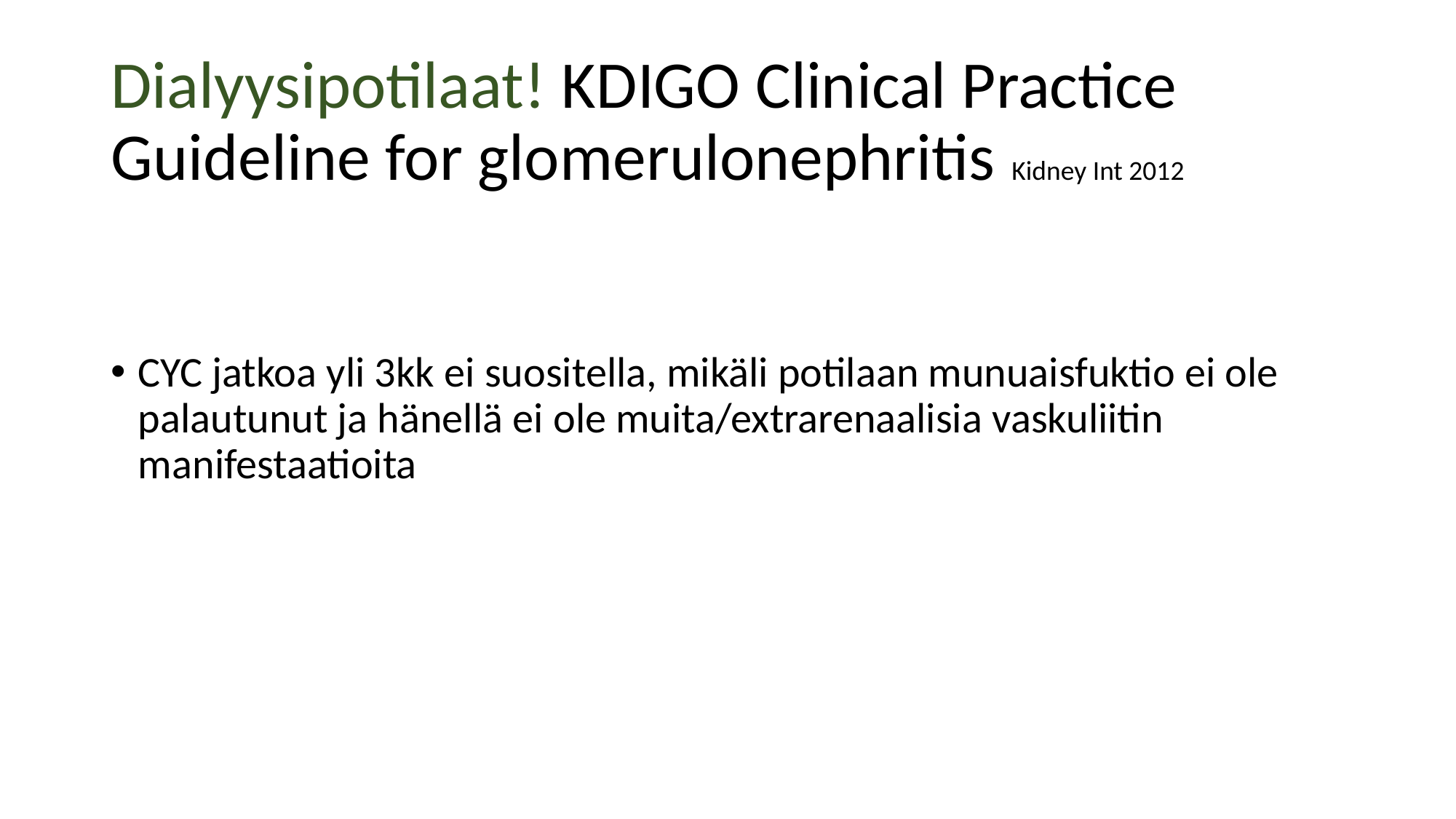

# Dialyysipotilaat! KDIGO Clinical Practice Guideline for glomerulonephritis Kidney Int 2012

CYC jatkoa yli 3kk ei suositella, mikäli potilaan munuaisfuktio ei ole palautunut ja hänellä ei ole muita/extrarenaalisia vaskuliitin manifestaatioita